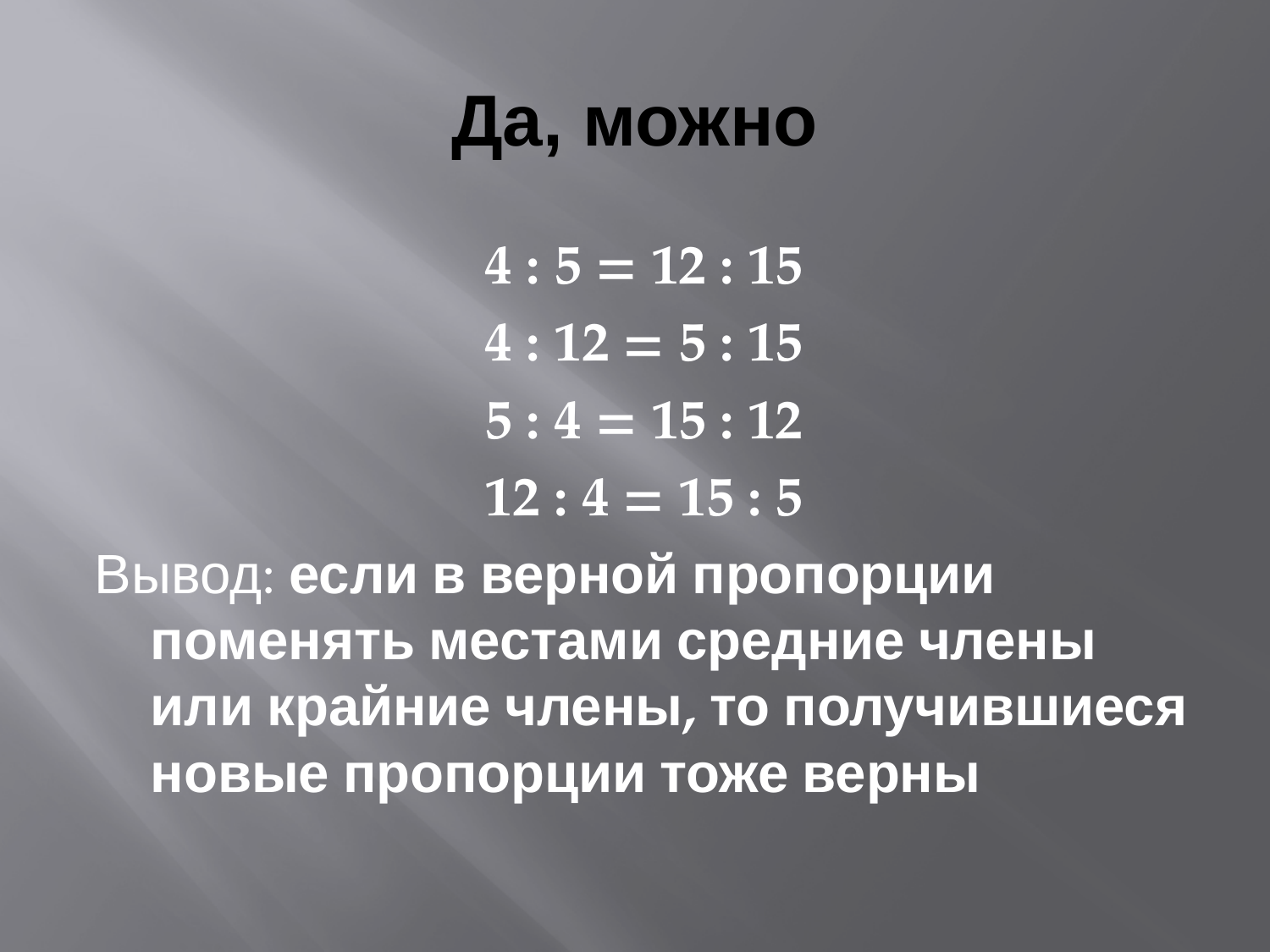

# Да, можно
4 : 5 = 12 : 15
4 : 12 = 5 : 15
5 : 4 = 15 : 12
12 : 4 = 15 : 5
Вывод: если в верной пропорции поменять местами средние члены или крайние члены, то получившиеся новые пропорции тоже верны